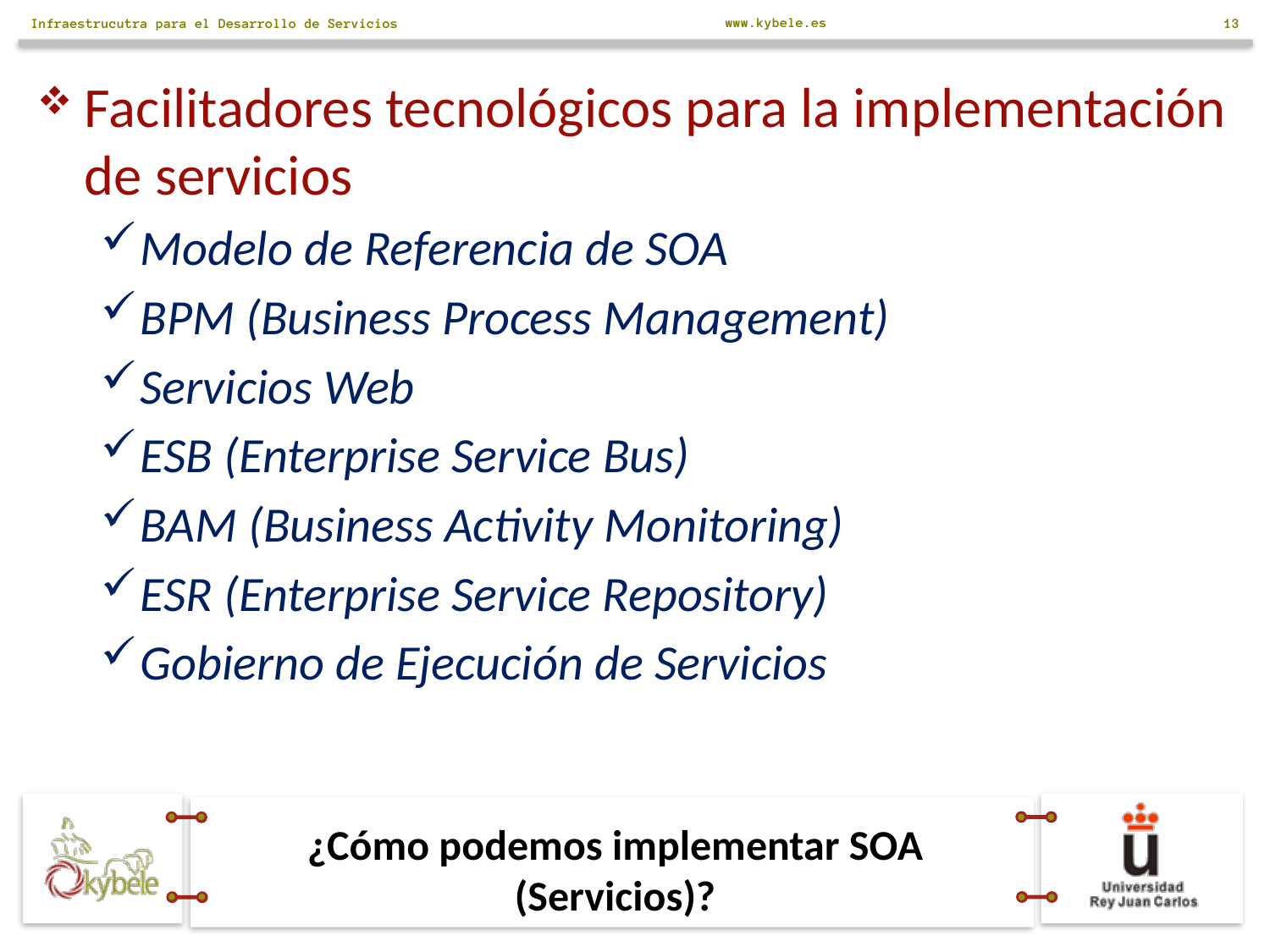

Infraestrucutra para el Desarrollo de Servicios
13
Facilitadores tecnológicos para la implementación de servicios
Modelo de Referencia de SOA
BPM (Business Process Management)
Servicios Web
ESB (Enterprise Service Bus)
BAM (Business Activity Monitoring)
ESR (Enterprise Service Repository)
Gobierno de Ejecución de Servicios

# ¿Cómo podemos implementar SOA (Servicios)?